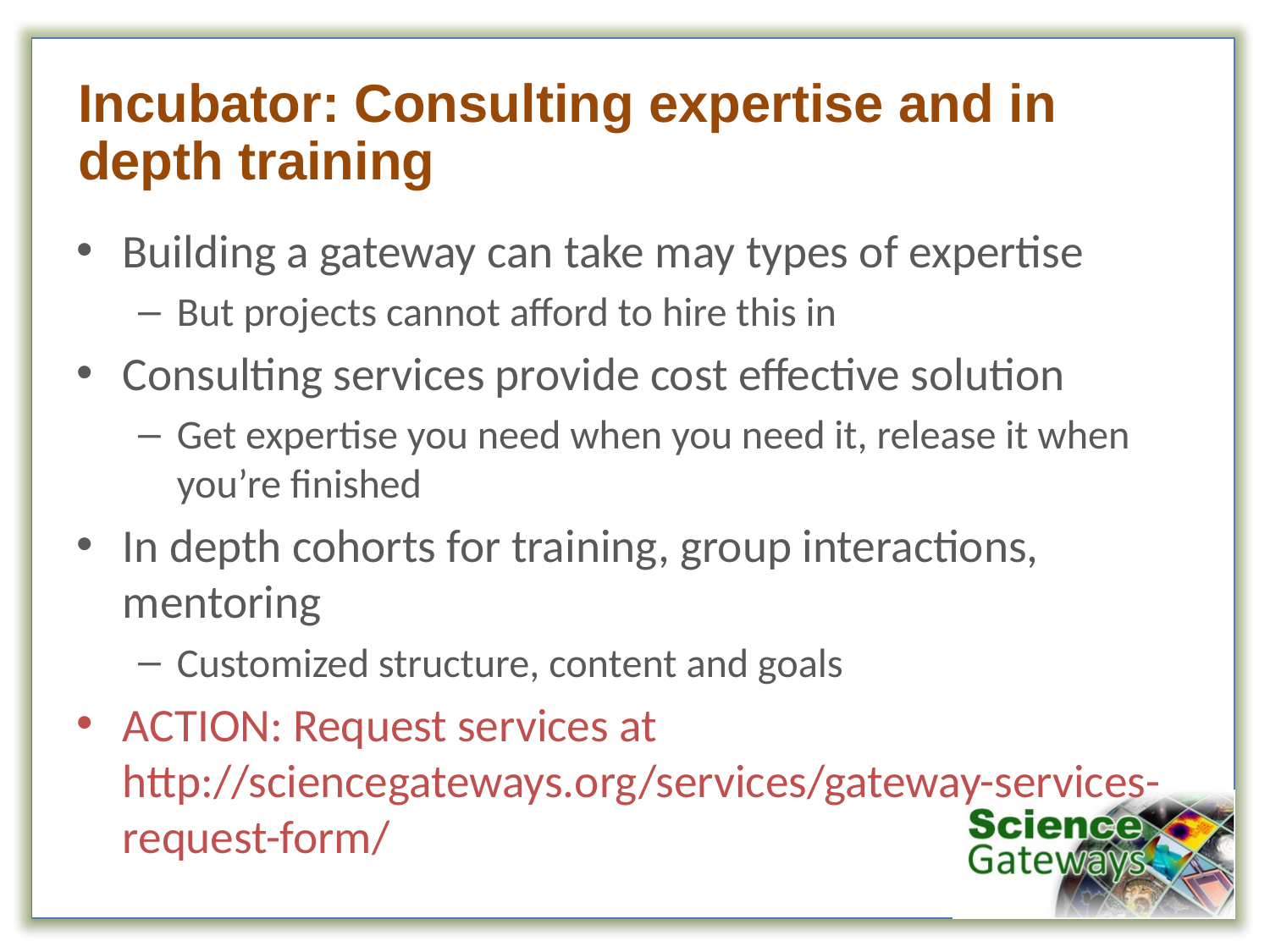

# Incubator: Consulting expertise and in depth training
Building a gateway can take may types of expertise
But projects cannot afford to hire this in
Consulting services provide cost effective solution
Get expertise you need when you need it, release it when you’re finished
In depth cohorts for training, group interactions, mentoring
Customized structure, content and goals
ACTION: Request services at http://sciencegateways.org/services/gateway-services-request-form/